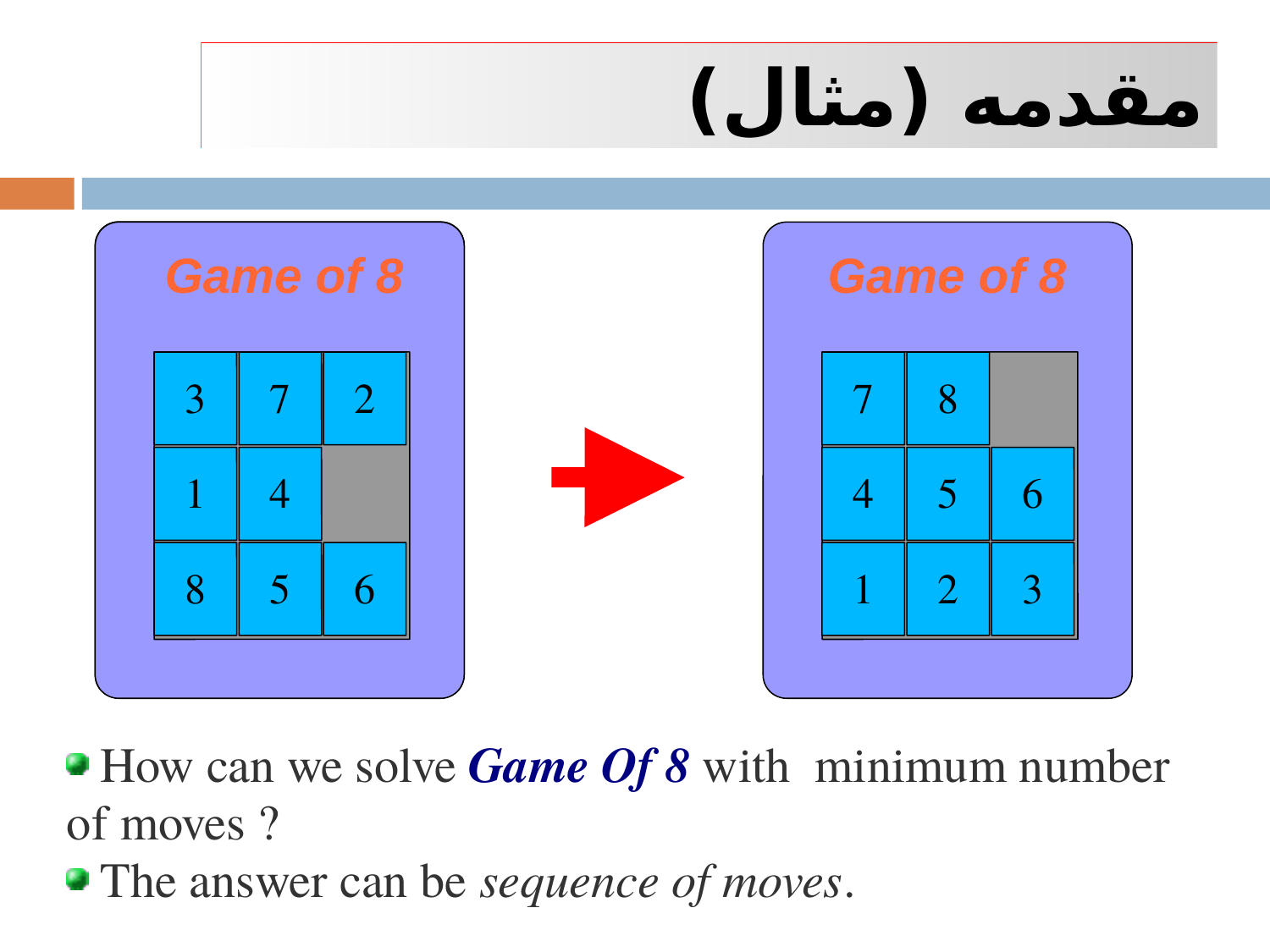

مقدمه (مثال)

Game of 8
Game of 8

3

7

2

7

8

1

4

4

5

6

8

5

6

1

2

3
 How can we solve Game Of 8 with  minimum number of moves ?
 The answer can be sequence of moves.
23